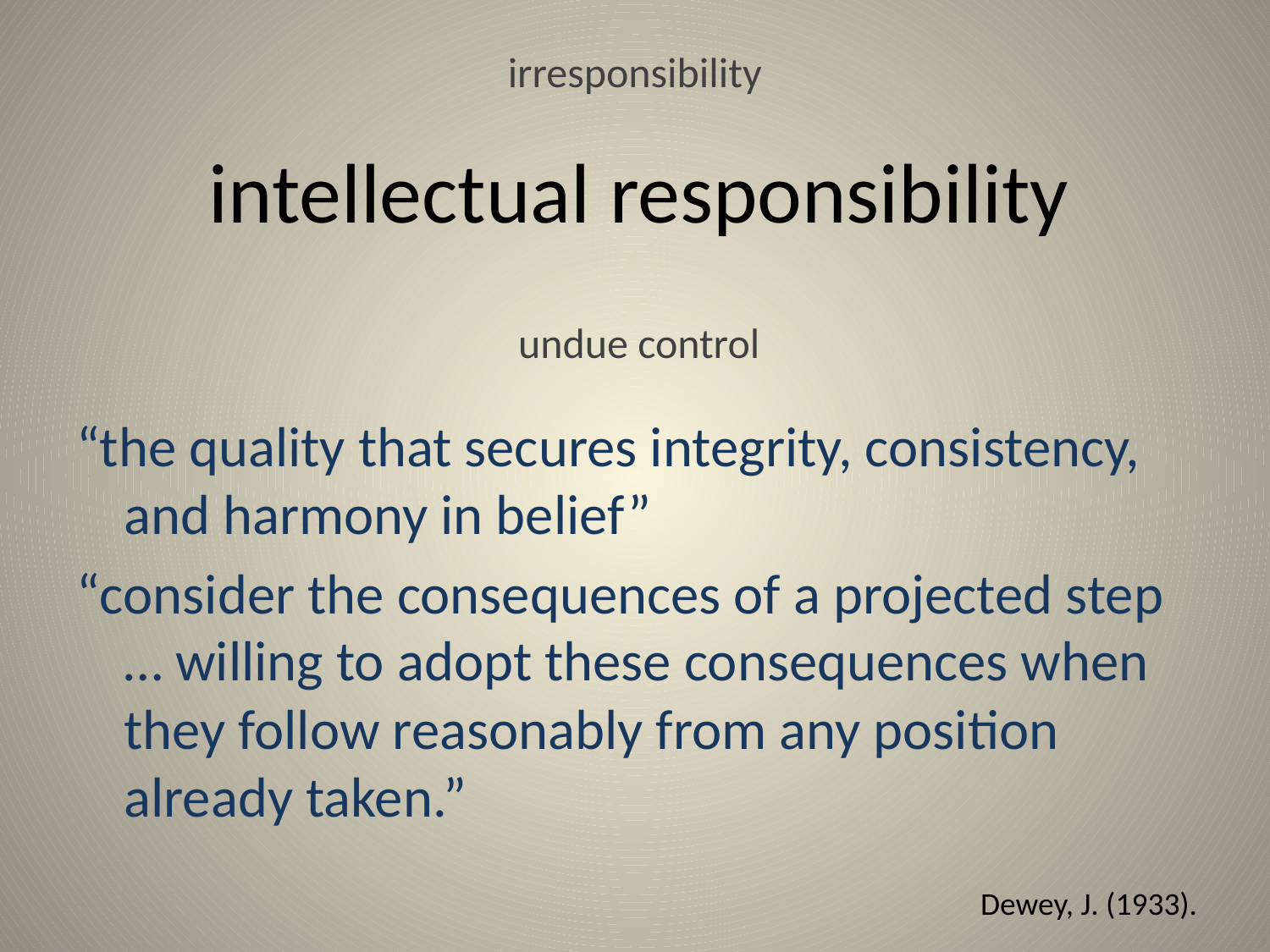

# irresponsibility intellectual responsibility undue control
“the quality that secures integrity, consistency, and harmony in belief”
“consider the consequences of a projected step … willing to adopt these consequences when they follow reasonably from any position already taken.”
Dewey, J. (1933).